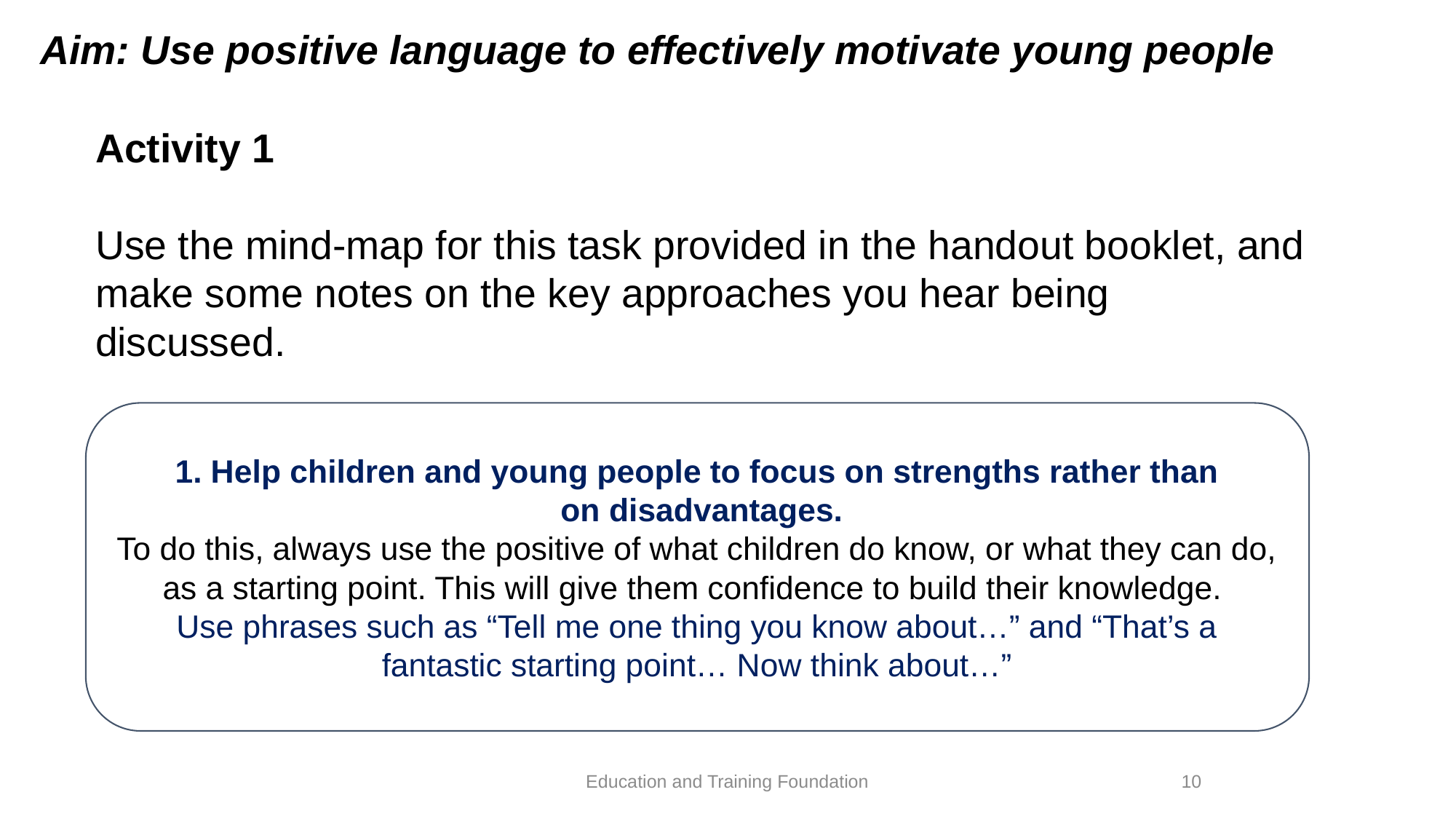

Aim: Use positive language to effectively motivate young people
Activity 1

Use the mind-map for this task provided in the handout booklet, and make some notes on the key approaches you hear being discussed.
1. Help children and young people to focus on strengths rather than
 on disadvantages.
To do this, always use the positive of what children do know, or what they can do, as a starting point. This will give them confidence to build their knowledge.
Use phrases such as “Tell me one thing you know about…” and “That’s a fantastic starting point… Now think about…”
Education and Training Foundation
10